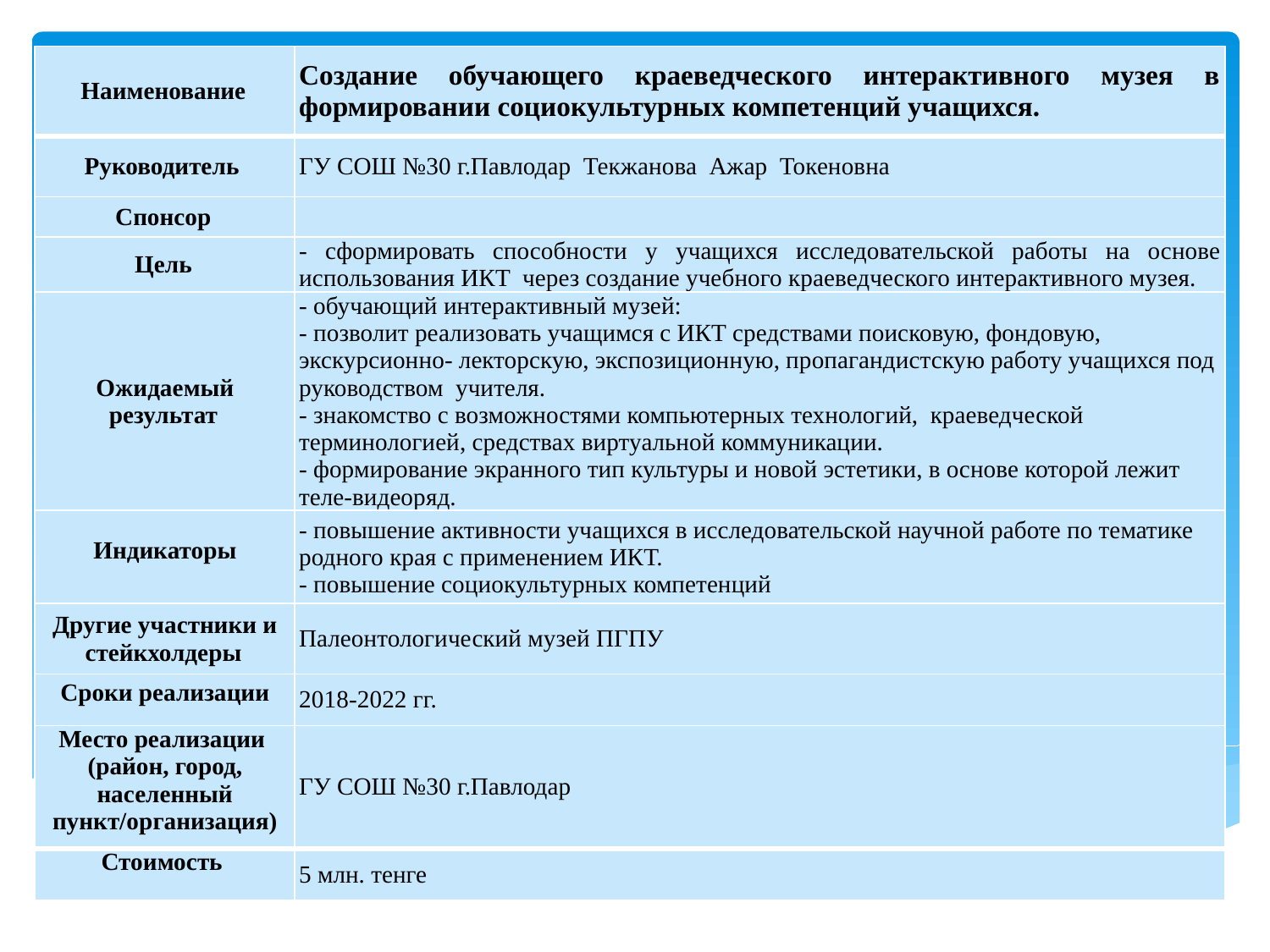

| Наименование | Создание обучающего краеведческого интерактивного музея в формировании социокультурных компетенций учащихся. |
| --- | --- |
| Руководитель | ГУ СОШ №30 г.Павлодар Текжанова Ажар Токеновна |
| Спонсор |  |
| Цель | - сформировать способности у учащихся исследовательской работы на основе использования ИКТ через создание учебного краеведческого интерактивного музея. |
| Ожидаемый результат | - обучающий интерактивный музей: - позволит реализовать учащимся с ИКТ средствами поисковую, фондовую, экскурсионно- лекторскую, экспозиционную, пропагандистскую работу учащихся под руководством учителя. - знакомство с возможностями компьютерных технологий, краеведческой терминологией, средствах виртуальной коммуникации. - формирование экранного тип культуры и новой эстетики, в основе которой лежит теле-видеоряд. |
| Индикаторы | - повышение активности учащихся в исследовательской научной работе по тематике родного края с применением ИКТ. - повышение социокультурных компетенций |
| Другие участники и стейкхолдеры | Палеонтологический музей ПГПУ |
| Сроки реализации | 2018-2022 гг. |
| Место реализации (район, город, населенный пункт/организация) | ГУ СОШ №30 г.Павлодар |
| Стоимость | 5 млн. тенге |
#